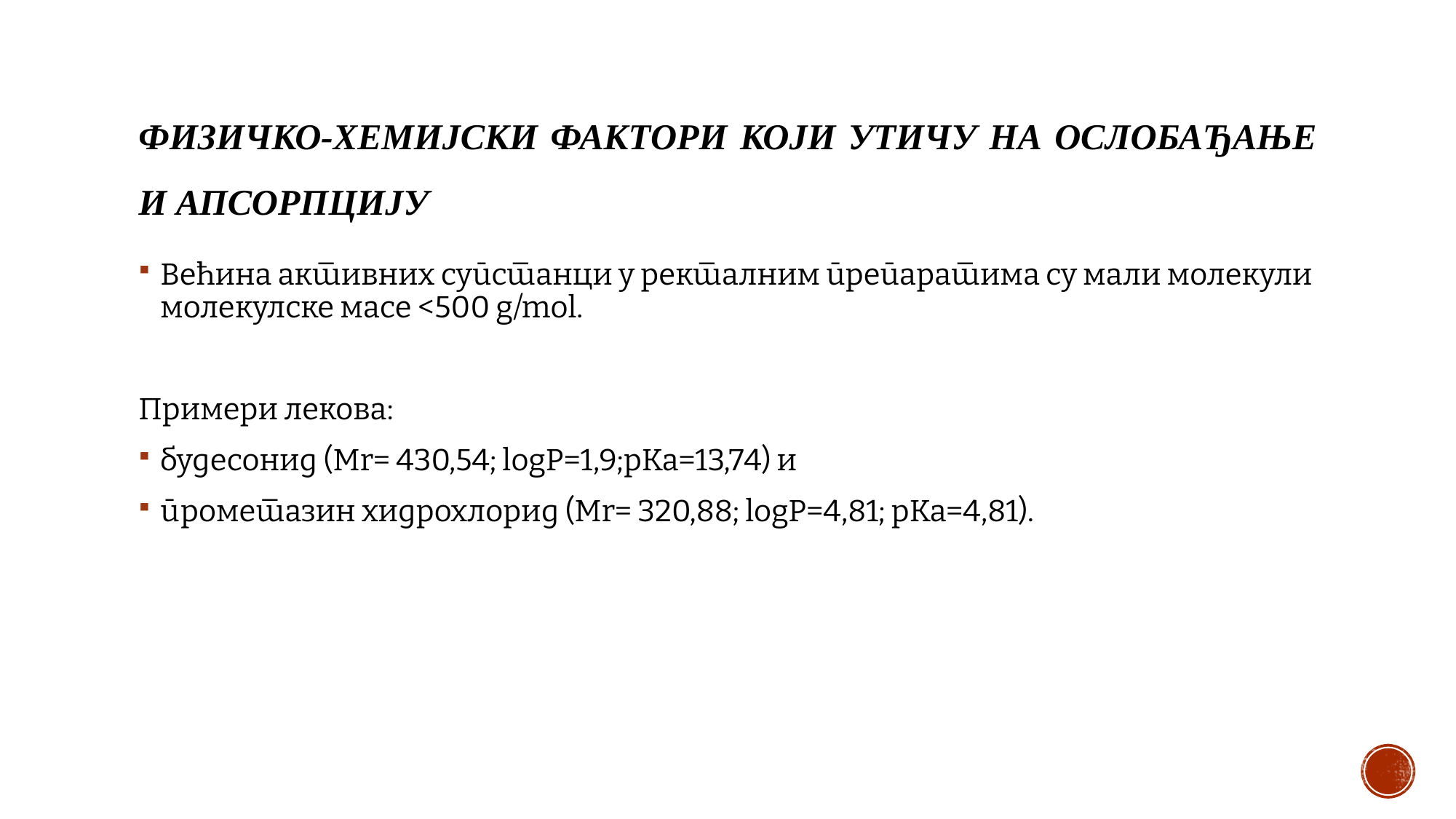

# Физичко-хемијски фактори који утичу на ослобађање и апсорпцију
Већина активних супстанци у ректалним препаратима су мали молекули молекулске масе <500 g/mol.

Примери лекова:
будесонид (Mr= 430,54; logP=1,9;pKa=13,74) и
прометазин хидрохлорид (Mr= 320,88; logP=4,81; pKa=4,81).